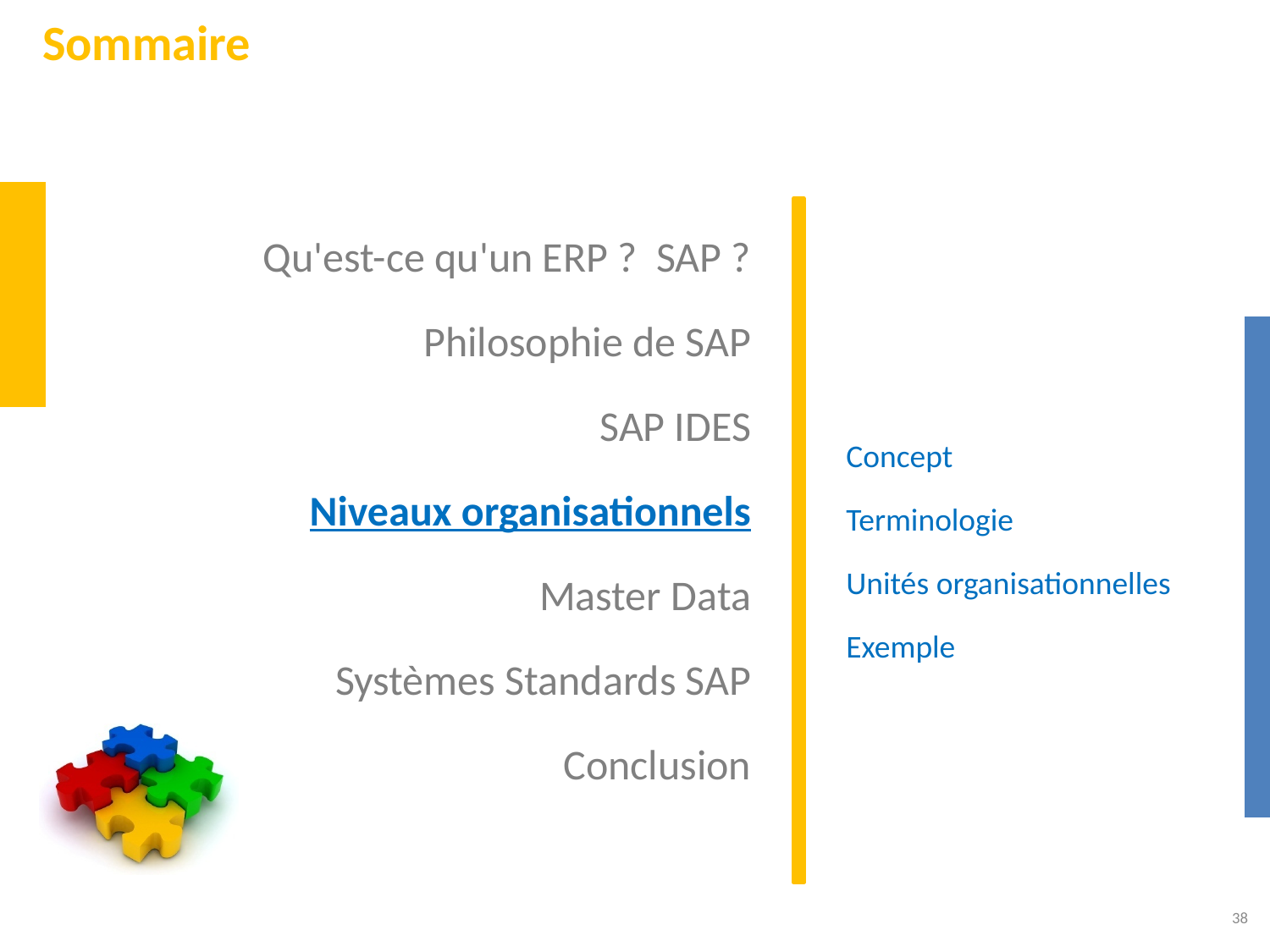

# Sommaire
Qu'est-ce qu'un ERP ?  SAP ?
Philosophie de SAP
SAP IDES
Niveaux organisationnels
Master Data
Systèmes Standards SAP
Conclusion
Concept
Terminologie
Unités organisationnelles
Exemple
38